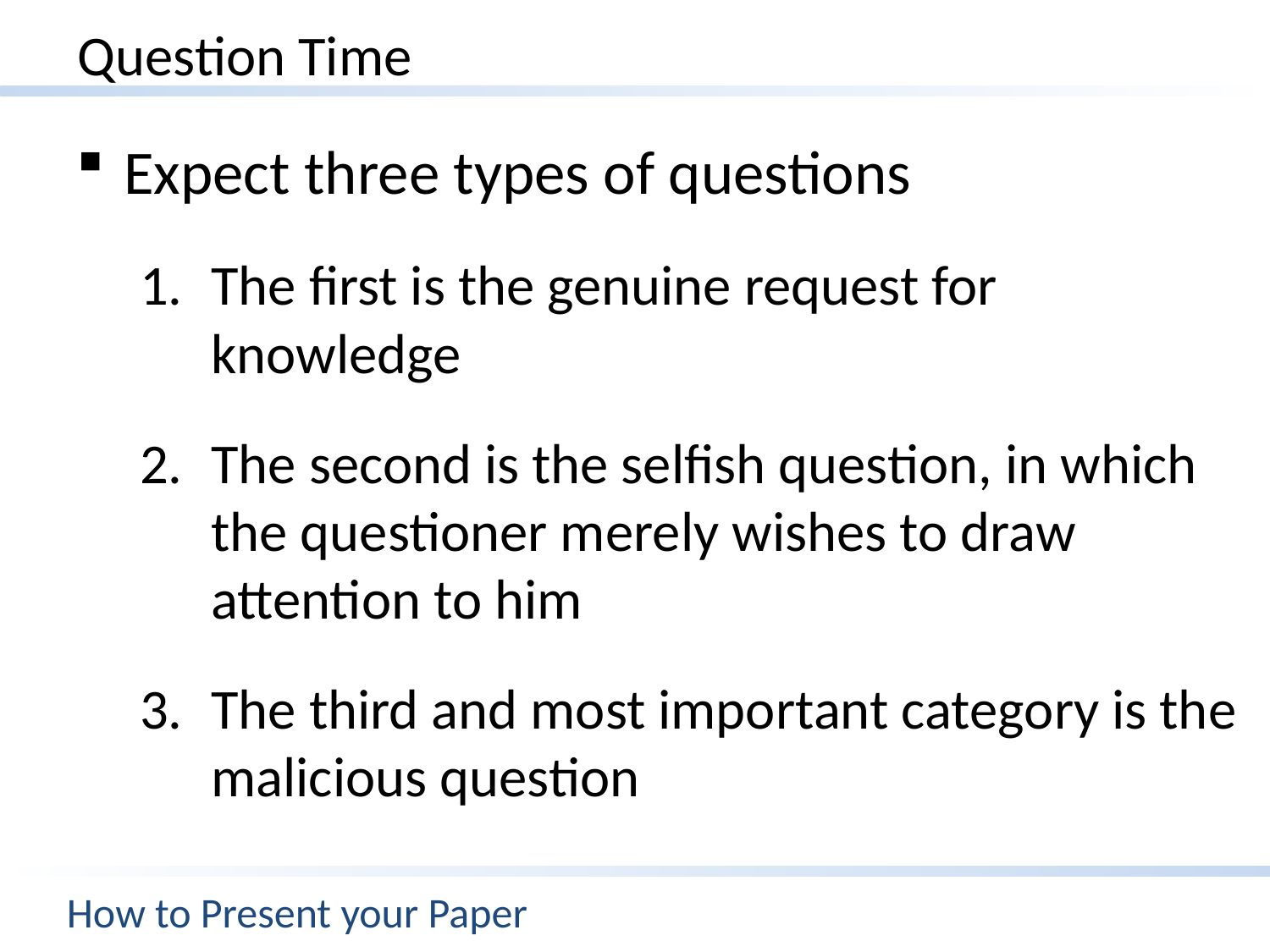

# Question Time

Expect three types of questions
The first is the genuine request for knowledge
The second is the selfish question, in which the questioner merely wishes to draw attention to him
The third and most important category is the malicious question

How to Present your Paper